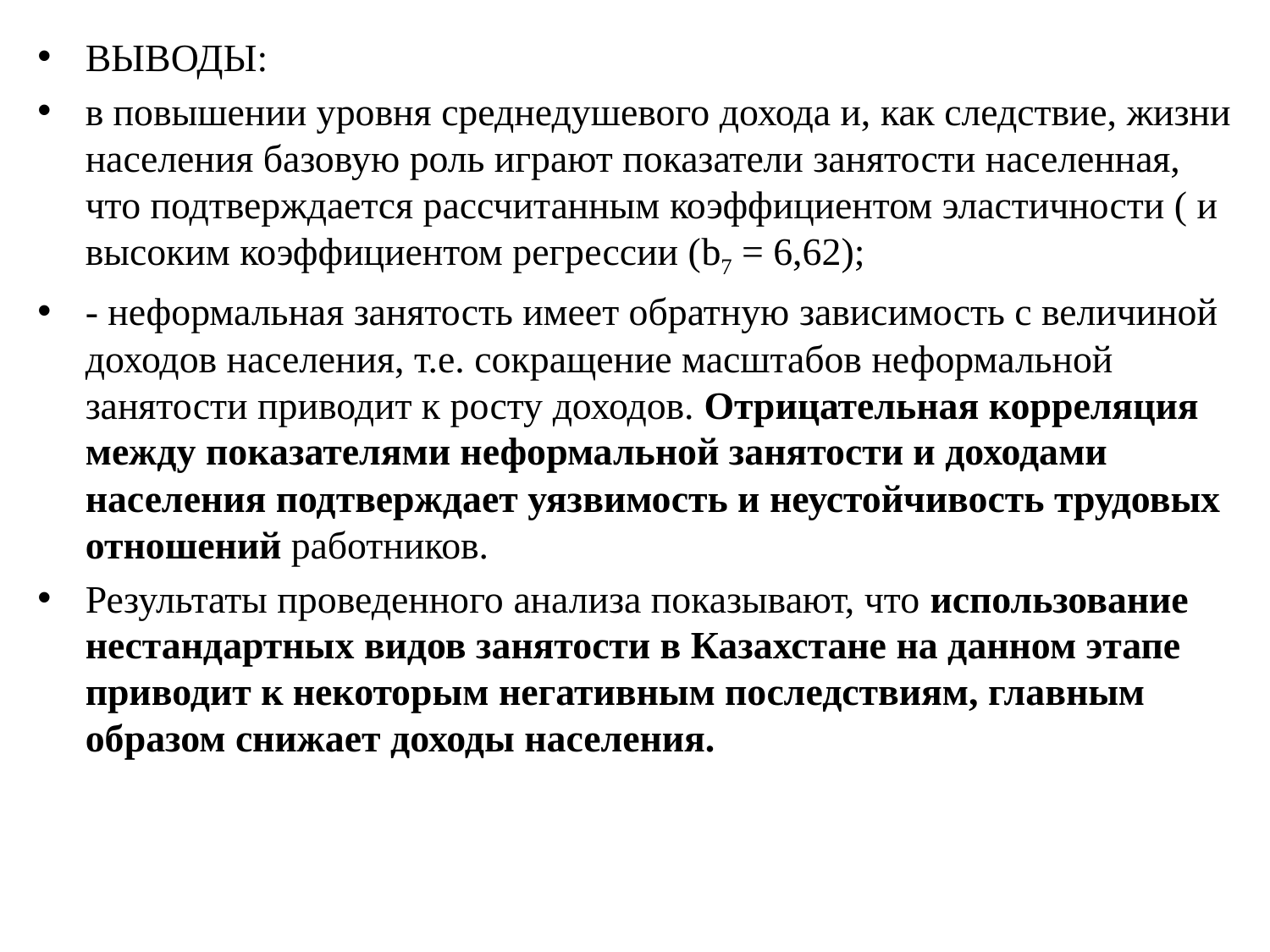

ВЫВОДЫ:
в повышении уровня среднедушевого дохода и, как следствие, жизни населения базовую роль играют показатели занятости населенная, что подтверждается рассчитанным коэффициентом эластичности ( и высоким коэффициентом регрессии (b7 = 6,62);
- неформальная занятость имеет обратную зависимость с величиной доходов населения, т.е. сокращение масштабов неформальной занятости приводит к росту доходов. Отрицательная корреляция между показателями неформальной занятости и доходами населения подтверждает уязвимость и неустойчивость трудовых отношений работников.
Результаты проведенного анализа показывают, что использование нестандартных видов занятости в Казахстане на данном этапе приводит к некоторым негативным последствиям, главным образом снижает доходы населения.